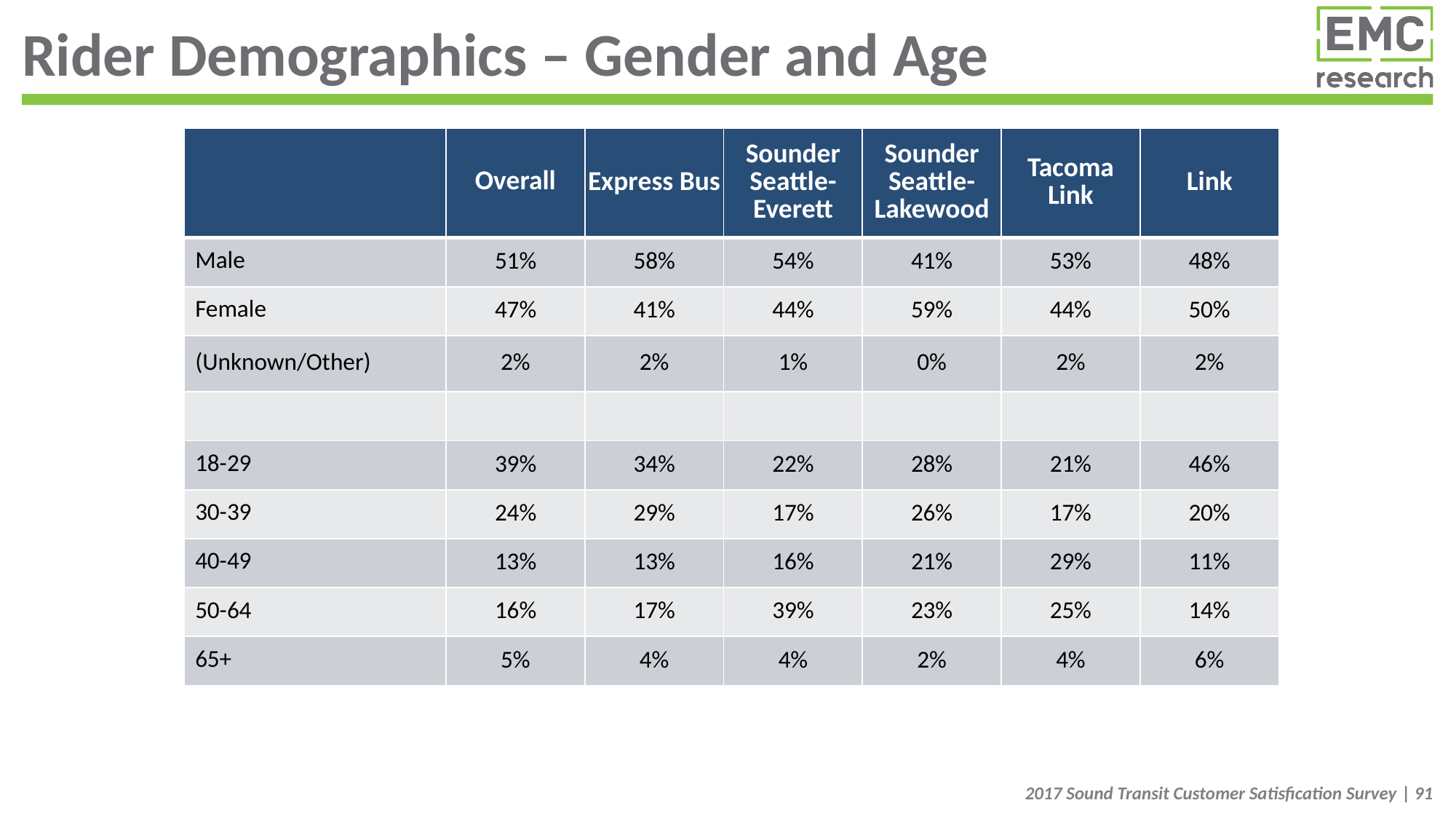

# Rider Demographics – Gender and Age
|  | Overall | Express Bus | Sounder Seattle-Everett | Sounder Seattle-Lakewood | Tacoma Link | Link |
| --- | --- | --- | --- | --- | --- | --- |
| Male | 51% | 58% | 54% | 41% | 53% | 48% |
| Female | 47% | 41% | 44% | 59% | 44% | 50% |
| (Unknown/Other) | 2% | 2% | 1% | 0% | 2% | 2% |
|  |  |  |  |  |  |  |
| 18-29 | 39% | 34% | 22% | 28% | 21% | 46% |
| 30-39 | 24% | 29% | 17% | 26% | 17% | 20% |
| 40-49 | 13% | 13% | 16% | 21% | 29% | 11% |
| 50-64 | 16% | 17% | 39% | 23% | 25% | 14% |
| 65+ | 5% | 4% | 4% | 2% | 4% | 6% |